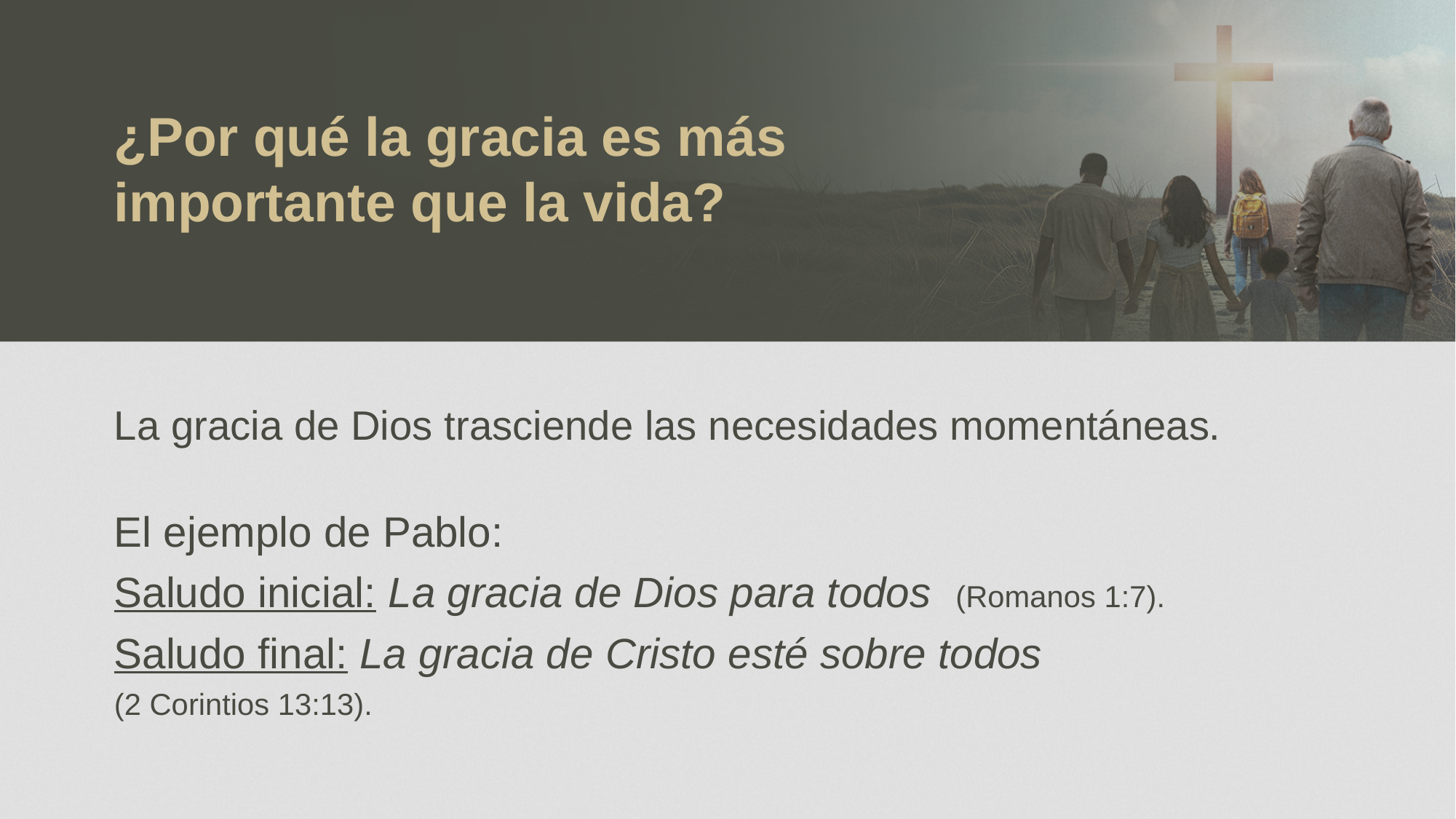

¿Por qué la gracia es más importante que la vida?
La gracia de Dios trasciende las necesidades momentáneas.

El ejemplo de Pablo:
Saludo inicial: La gracia de Dios para todos  (Romanos 1:7).
Saludo final: La gracia de Cristo esté sobre todos
(2 Corintios 13:13).